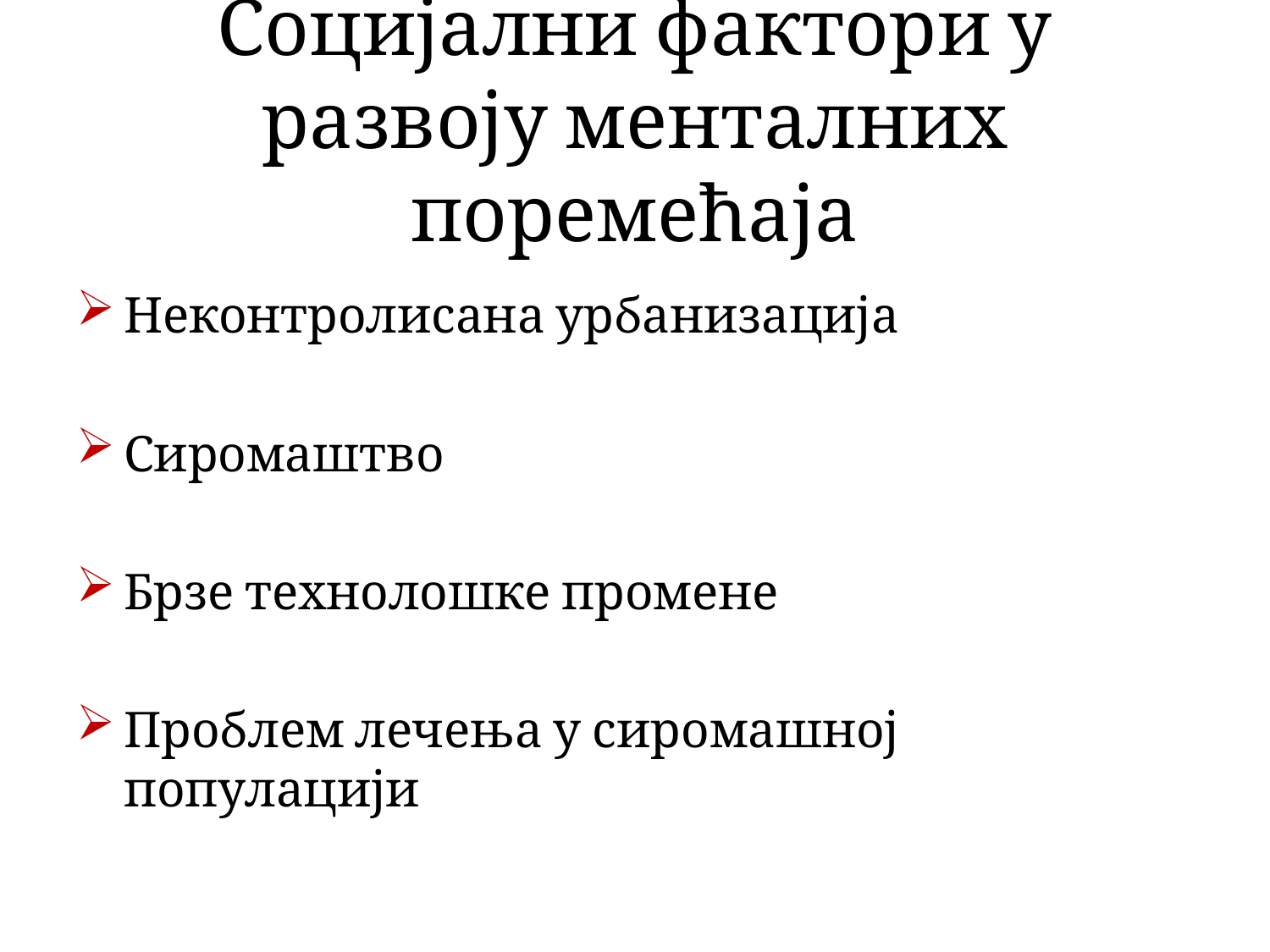

# Социјални фактори у развоју менталних поремећаја
Неконтролисана урбанизација

Сиромаштво

Брзе технолошке промене

Проблем лечења у сиромашној популацији